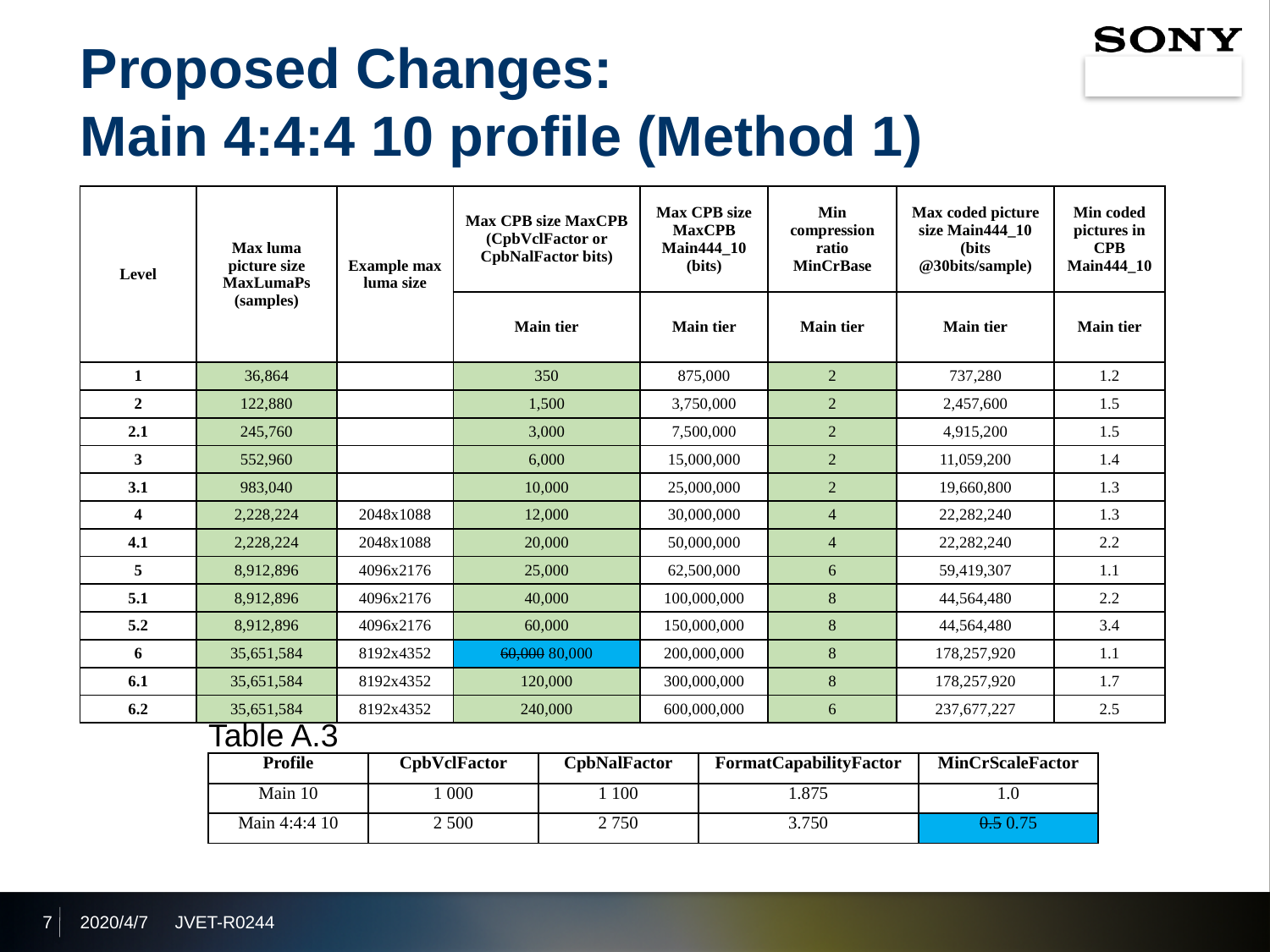

# Proposed Changes: Main 4:4:4 10 profile (Method 1)
| Level | Max luma picture size MaxLumaPs (samples) | Example max luma size | Max CPB size MaxCPB (CpbVclFactor or CpbNalFactor bits) | Max CPB size MaxCPB Main444\_10 (bits) | Min compression ratio MinCrBase | Max coded picture size Main444\_10 (bits @30bits/sample) | Min coded pictures in CPB Main444\_10 |
| --- | --- | --- | --- | --- | --- | --- | --- |
|  |  |  | Main tier | Main tier | Main tier | Main tier | Main tier |
| 1 | 36,864 |  | 350 | 875,000 | 2 | 737,280 | 1.2 |
| 2 | 122,880 |  | 1,500 | 3,750,000 | 2 | 2,457,600 | 1.5 |
| 2.1 | 245,760 |  | 3,000 | 7,500,000 | 2 | 4,915,200 | 1.5 |
| 3 | 552,960 |  | 6,000 | 15,000,000 | 2 | 11,059,200 | 1.4 |
| 3.1 | 983,040 |  | 10,000 | 25,000,000 | 2 | 19,660,800 | 1.3 |
| 4 | 2,228,224 | 2048x1088 | 12,000 | 30,000,000 | 4 | 22,282,240 | 1.3 |
| 4.1 | 2,228,224 | 2048x1088 | 20,000 | 50,000,000 | 4 | 22,282,240 | 2.2 |
| 5 | 8,912,896 | 4096x2176 | 25,000 | 62,500,000 | 6 | 59,419,307 | 1.1 |
| 5.1 | 8,912,896 | 4096x2176 | 40,000 | 100,000,000 | 8 | 44,564,480 | 2.2 |
| 5.2 | 8,912,896 | 4096x2176 | 60,000 | 150,000,000 | 8 | 44,564,480 | 3.4 |
| 6 | 35,651,584 | 8192x4352 | 60,000 80,000 | 200,000,000 | 8 | 178,257,920 | 1.1 |
| 6.1 | 35,651,584 | 8192x4352 | 120,000 | 300,000,000 | 8 | 178,257,920 | 1.7 |
| 6.2 | 35,651,584 | 8192x4352 | 240,000 | 600,000,000 | 6 | 237,677,227 | 2.5 |

Table A.3
| Profile | CpbVclFactor | CpbNalFactor | FormatCapabilityFactor | MinCrScaleFactor |
| --- | --- | --- | --- | --- |
| Main 10 | 1 000 | 1 100 | 1.875 | 1.0 |
| Main 4:4:4 10 | 2 500 | 2 750 | 3.750 | 0.5 0.75 |
7
2020/4/7
JVET-R0244